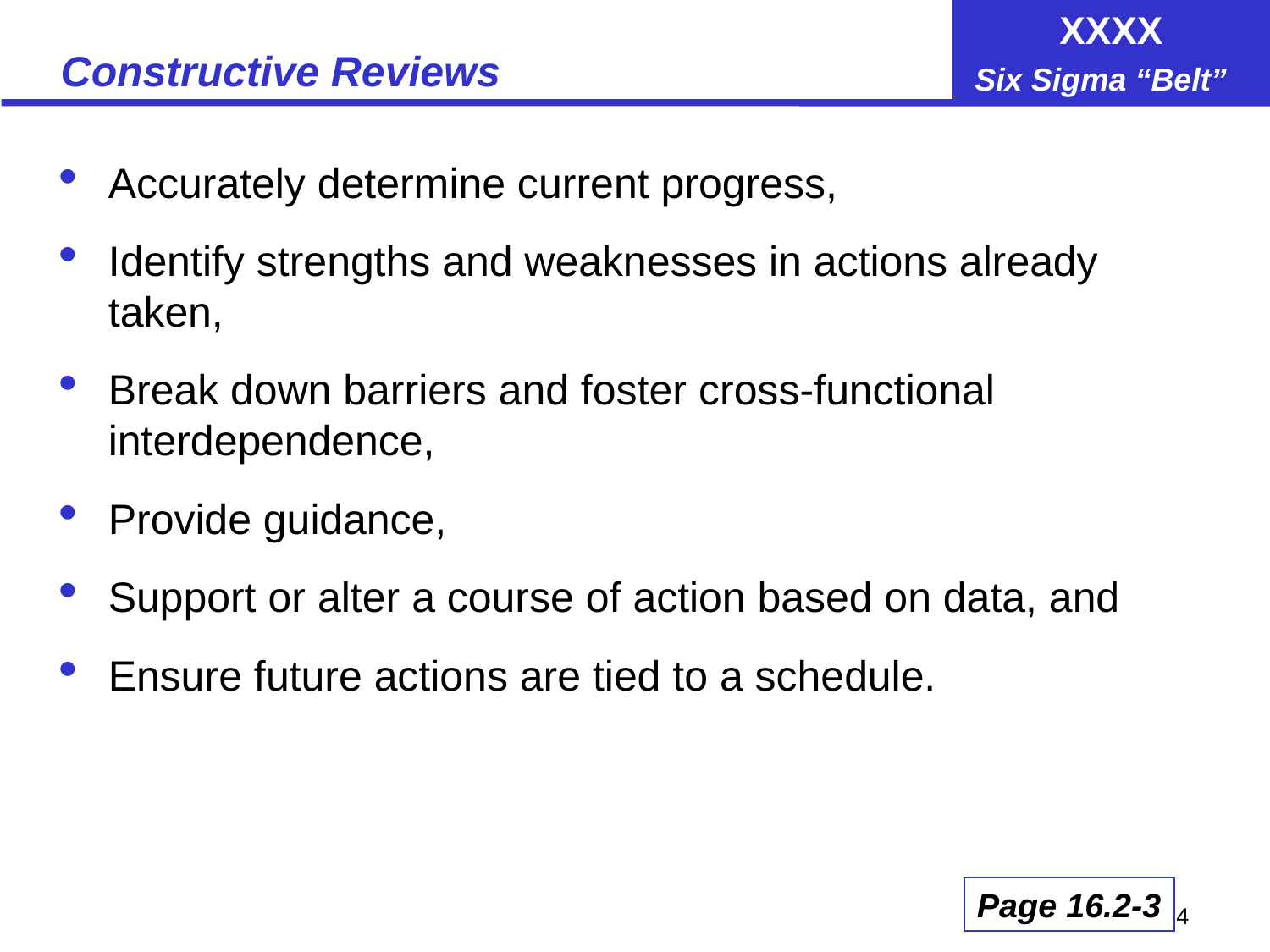

# Constructive Reviews
Accurately determine current progress,
Identify strengths and weaknesses in actions already taken,
Break down barriers and foster cross-functional interdependence,
Provide guidance,
Support or alter a course of action based on data, and
Ensure future actions are tied to a schedule.
Page 16.2-3